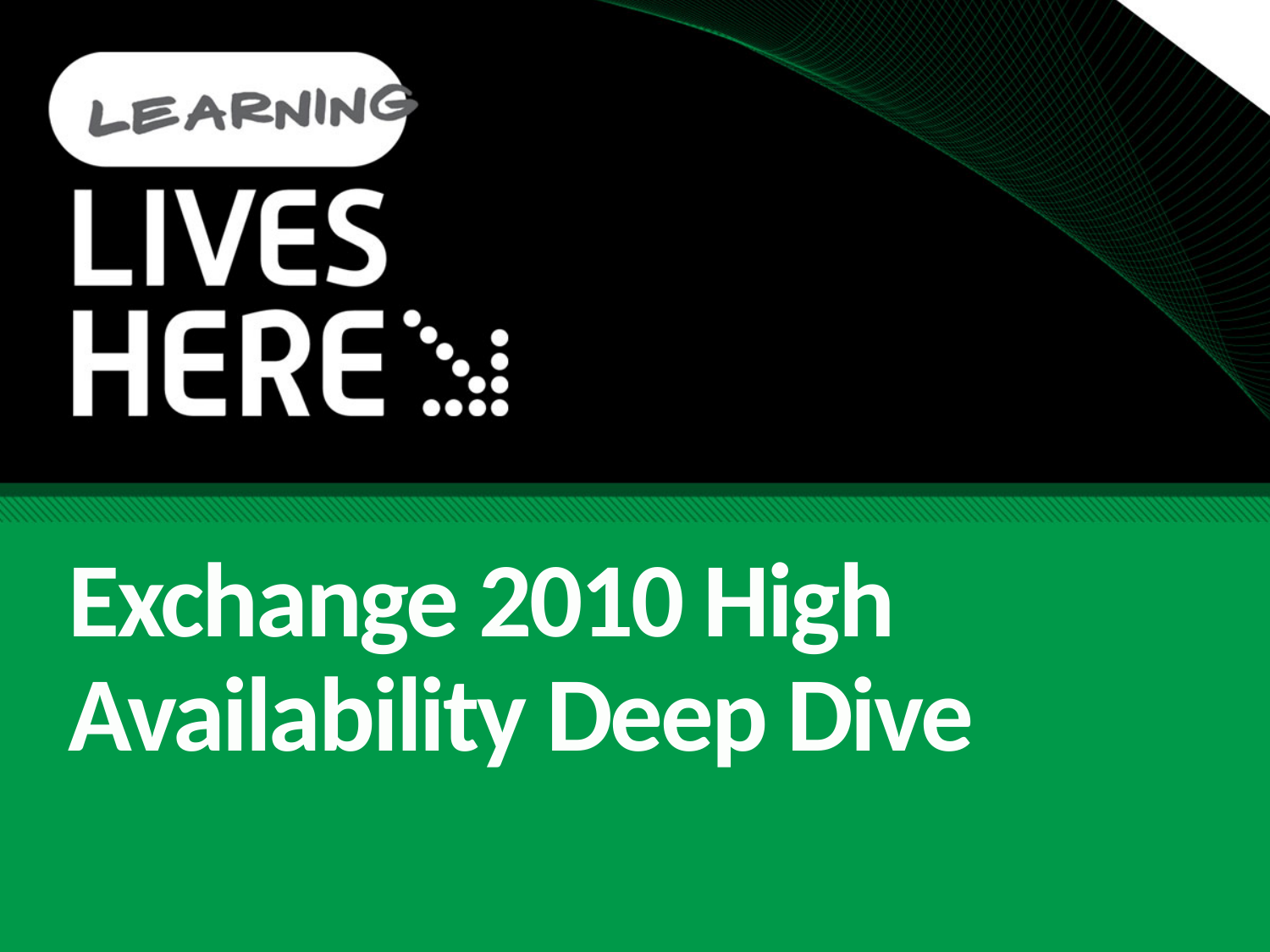

# Exchange 2010 High Availability Deep Dive